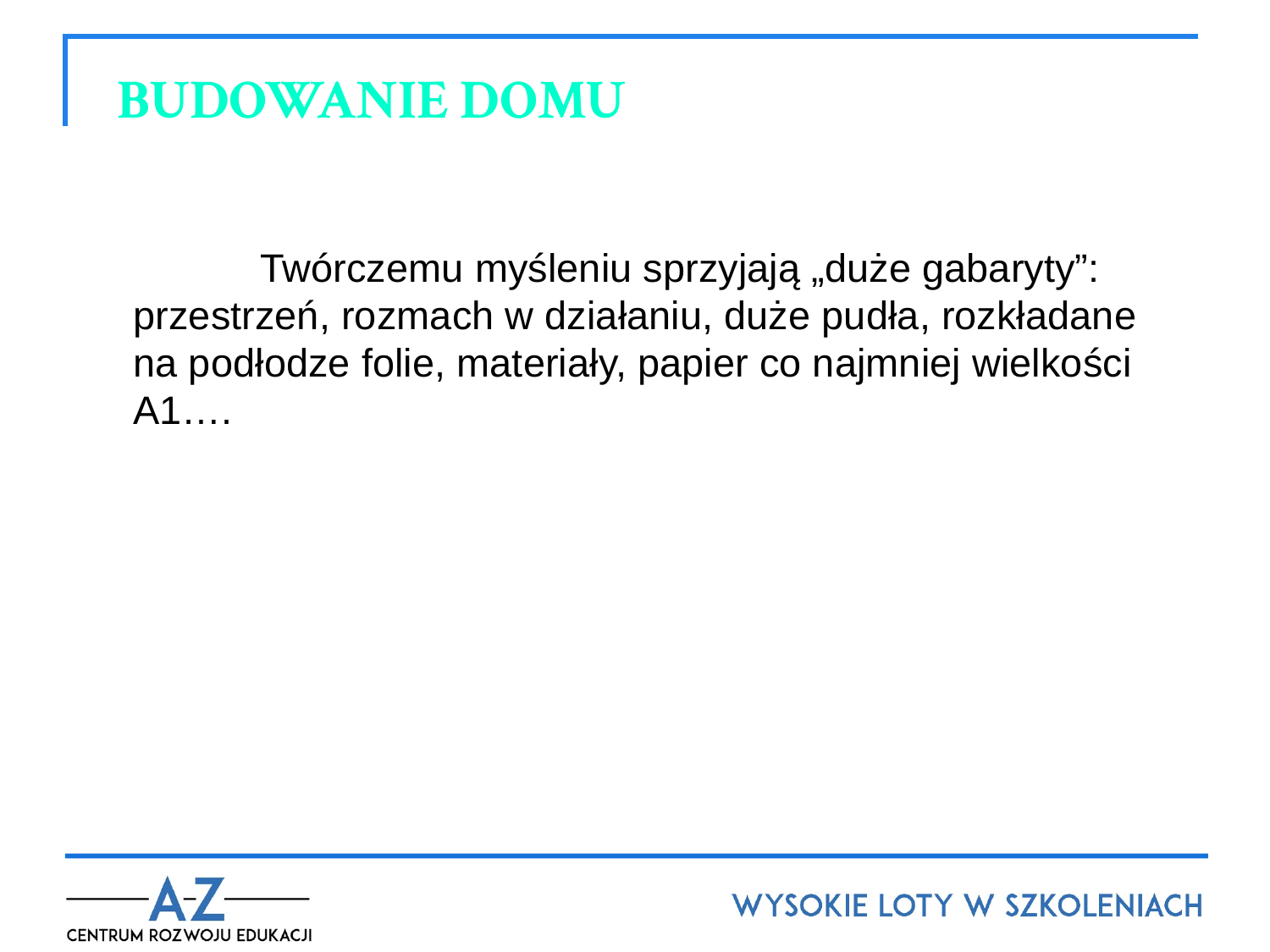

# BUDOWANIE DOMU
		Twórczemu myśleniu sprzyjają „duże gabaryty”: przestrzeń, rozmach w działaniu, duże pudła, rozkładane na podłodze folie, materiały, papier co najmniej wielkości A1….